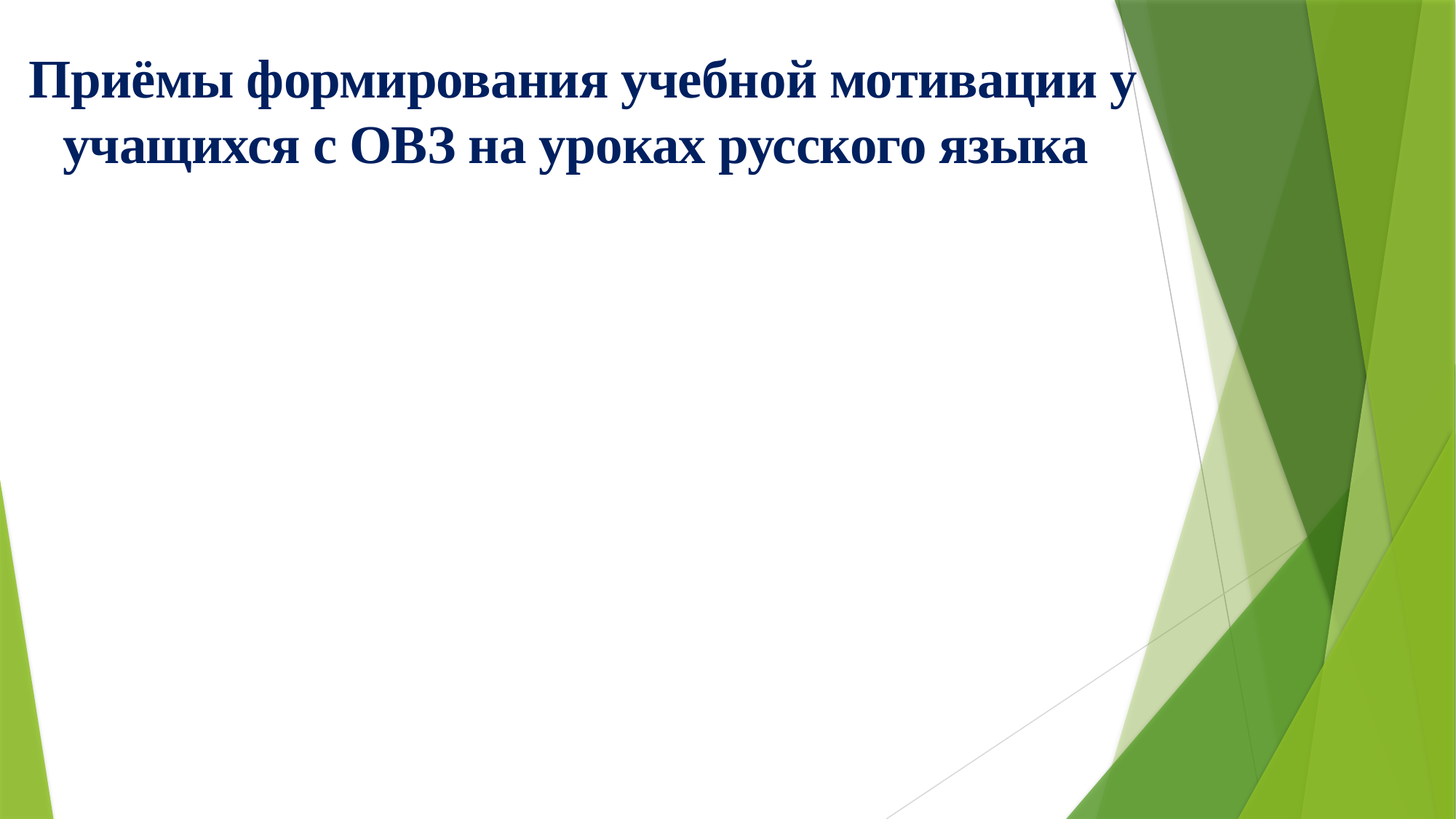

Приёмы формирования учебной мотивации у учащихся с ОВЗ на уроках русского языка